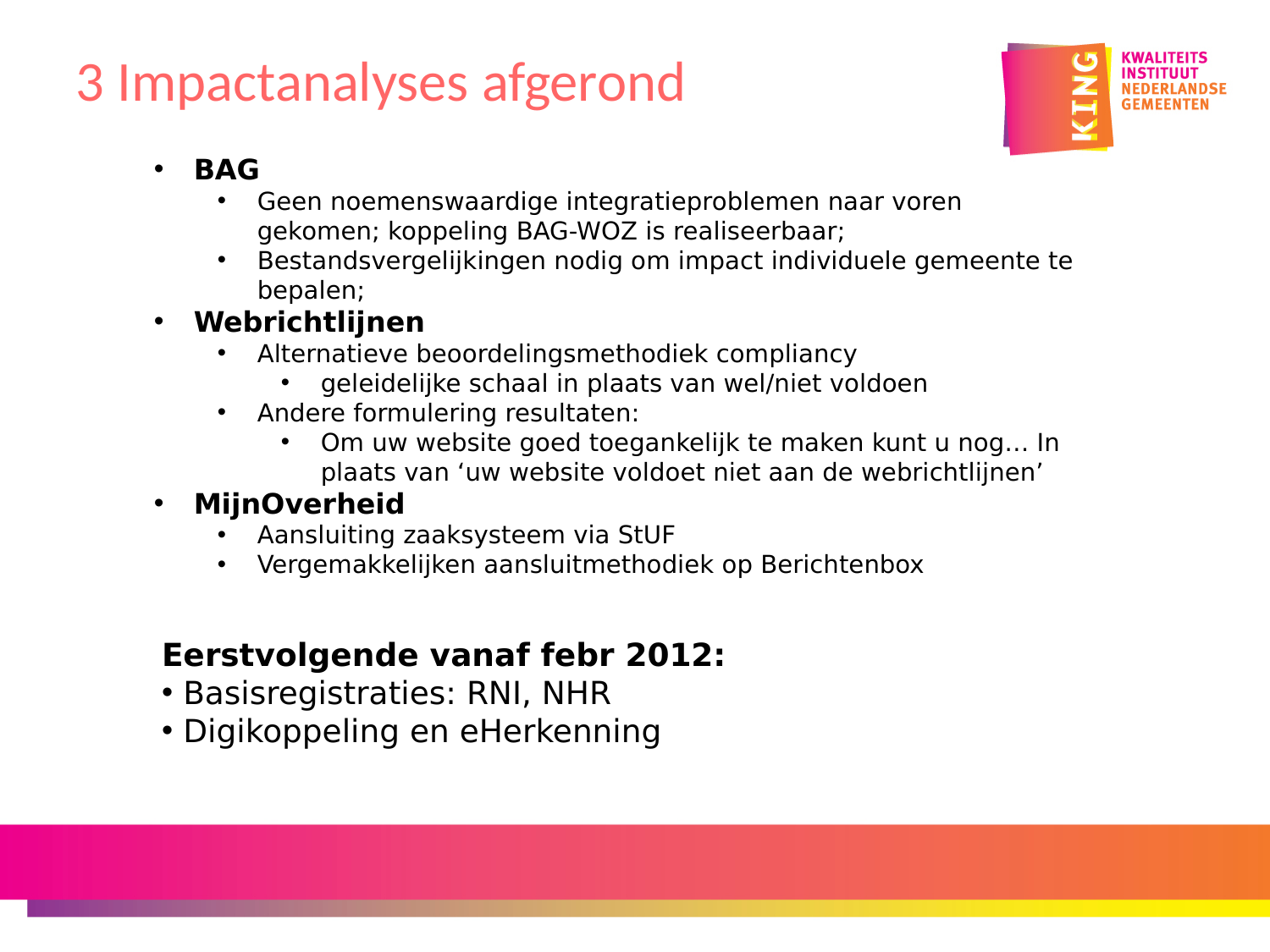

# 3 Impactanalyses afgerond
BAG
Geen noemenswaardige integratieproblemen naar voren gekomen; koppeling BAG-WOZ is realiseerbaar;
Bestandsvergelijkingen nodig om impact individuele gemeente te bepalen;
Webrichtlijnen
Alternatieve beoordelingsmethodiek compliancy
geleidelijke schaal in plaats van wel/niet voldoen
Andere formulering resultaten:
Om uw website goed toegankelijk te maken kunt u nog… In plaats van ‘uw website voldoet niet aan de webrichtlijnen’
MijnOverheid
Aansluiting zaaksysteem via StUF
Vergemakkelijken aansluitmethodiek op Berichtenbox

Eerstvolgende vanaf febr 2012:
 Basisregistraties: RNI, NHR
 Digikoppeling en eHerkenning